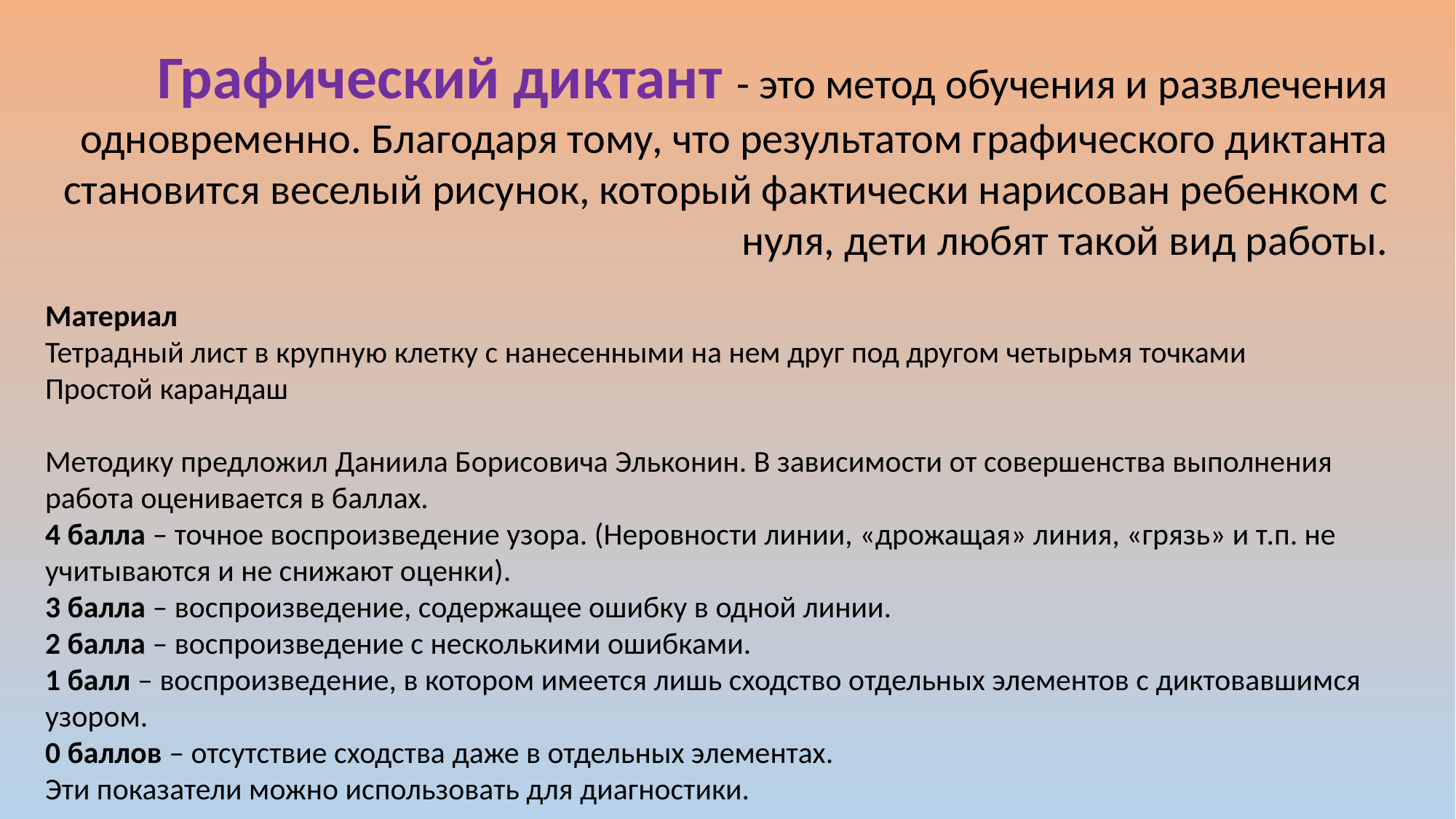

Графический диктант - это метод обучения и развлечения одновременно. Благодаря тому, что результатом графического диктанта становится веселый рисунок, который фактически нарисован ребенком с нуля, дети любят такой вид работы.

Материал
Тетрадный лист в крупную клетку с нанесенными на нем друг под другом четырьмя точками
Простой карандаш

Методику предложил Даниила Борисовича Эльконин. В зависимости от совершенства выполнения работа оценивается в баллах.
4 балла – точное воспроизведение узора. (Неровности линии, «дрожащая» линия, «грязь» и т.п. не учитываются и не снижают оценки).
3 балла – воспроизведение, содержащее ошибку в одной линии.
2 балла – воспроизведение с несколькими ошибками.
1 балл – воспроизведение, в котором имеется лишь сходство отдельных элементов с диктовавшимся узором.
0 баллов – отсутствие сходства даже в отдельных элементах.
Эти показатели можно использовать для диагностики.